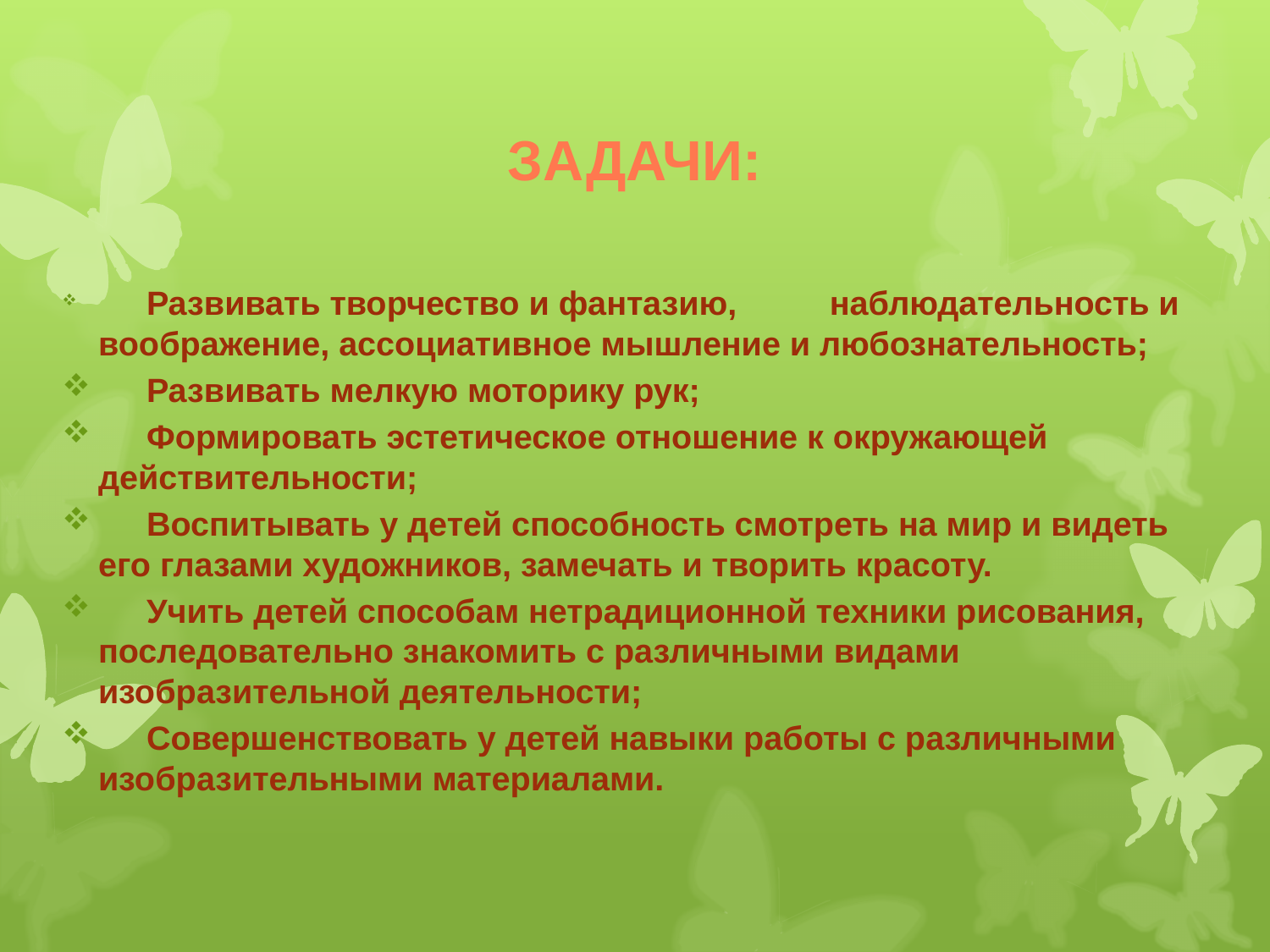

# Задачи:

	Развивать творчество и фантазию,          наблюдательность и воображение, ассоциативное мышление и любознательность;
	Развивать мелкую моторику рук;
	Формировать эстетическое отношение к окружающей действительности;
	Воспитывать у детей способность смотреть на мир и видеть его глазами художников, замечать и творить красоту.
	Учить детей способам нетрадиционной техники рисования, последовательно знакомить с различными видами изобразительной деятельности;
	Совершенствовать у детей навыки работы с различными изобразительными материалами.